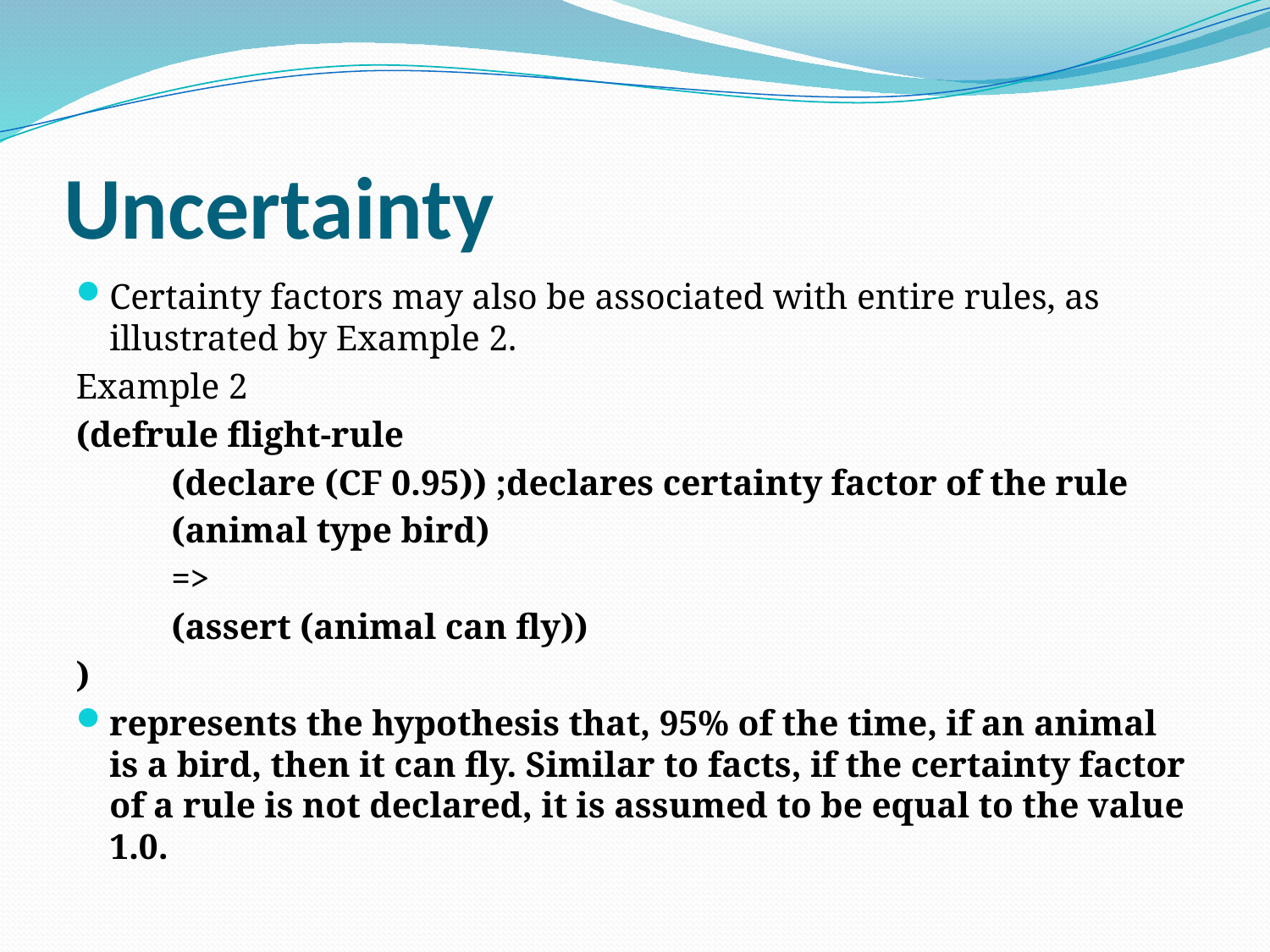

# Uncertainty
Certainty factors may also be associated with entire rules, as illustrated by Example 2.
Example 2
(defrule flight-rule
	(declare (CF 0.95)) ;declares certainty factor of the rule
	(animal type bird)
	=>
	(assert (animal can fly))
)
represents the hypothesis that, 95% of the time, if an animal is a bird, then it can fly. Similar to facts, if the certainty factor of a rule is not declared, it is assumed to be equal to the value 1.0.